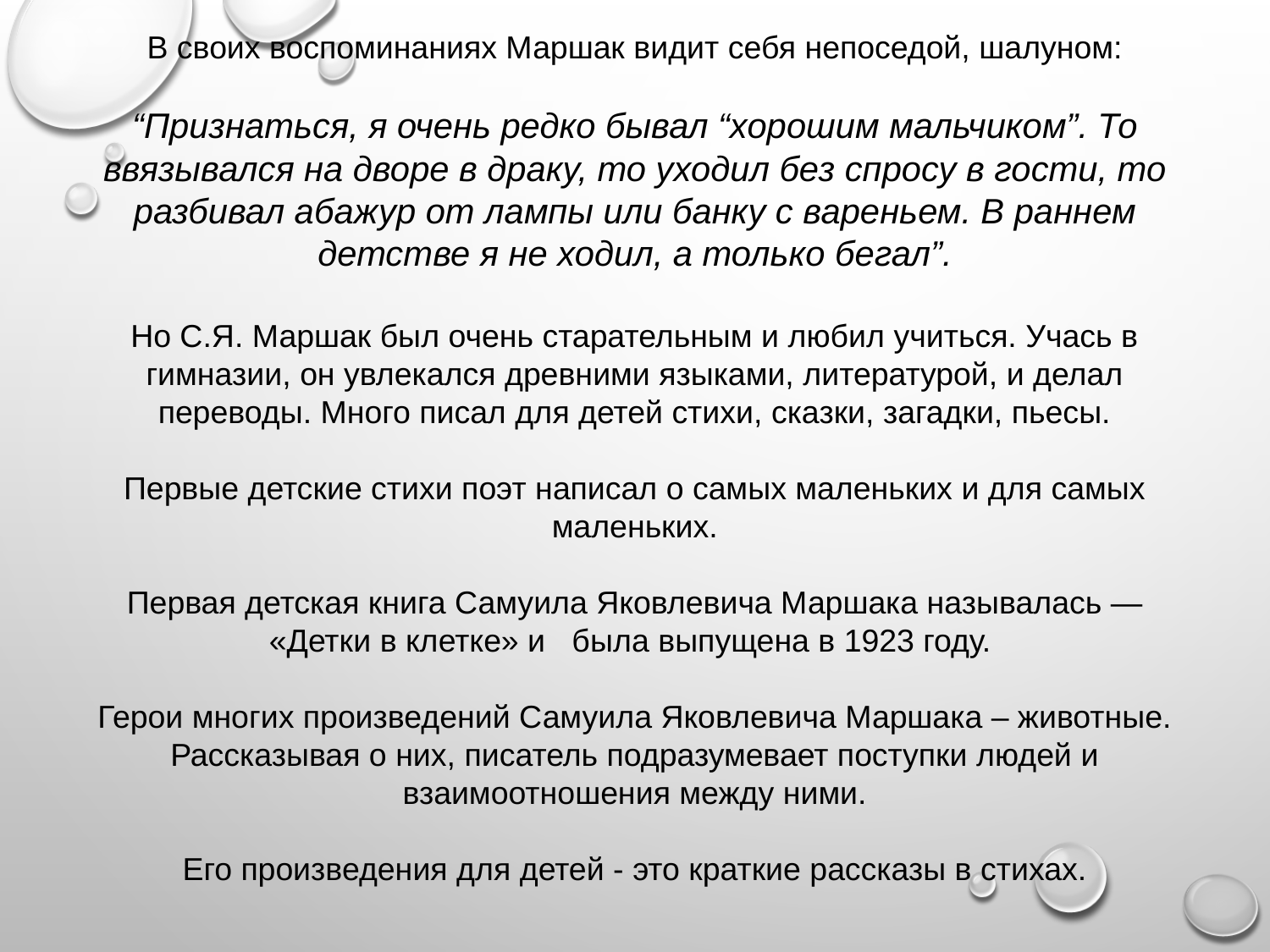

В своих воспоминаниях Маршак видит себя непоседой, шалуном:

“Признаться, я очень редко бывал “хорошим мальчиком”. То ввязывался на дворе в драку, то уходил без спросу в гости, то разбивал абажур от лампы или банку с вареньем. В раннем детстве я не ходил, а только бегал”.

Но С.Я. Маршак был очень старательным и любил учиться. Учась в гимназии, он увлекался древними языками, литературой, и делал переводы. Много писал для детей стихи, сказки, загадки, пьесы.

Первые детские стихи поэт написал о самых маленьких и для самых маленьких.

Первая детская книга Самуила Яковлевича Маршака называлась — «Детки в клетке» и   была выпущена в 1923 году.

Герои многих произведений Самуила Яковлевича Маршака – животные. Рассказывая о них, писатель подразумевает поступки людей и взаимоотношения между ними.

Его произведения для детей - это краткие рассказы в стихах.